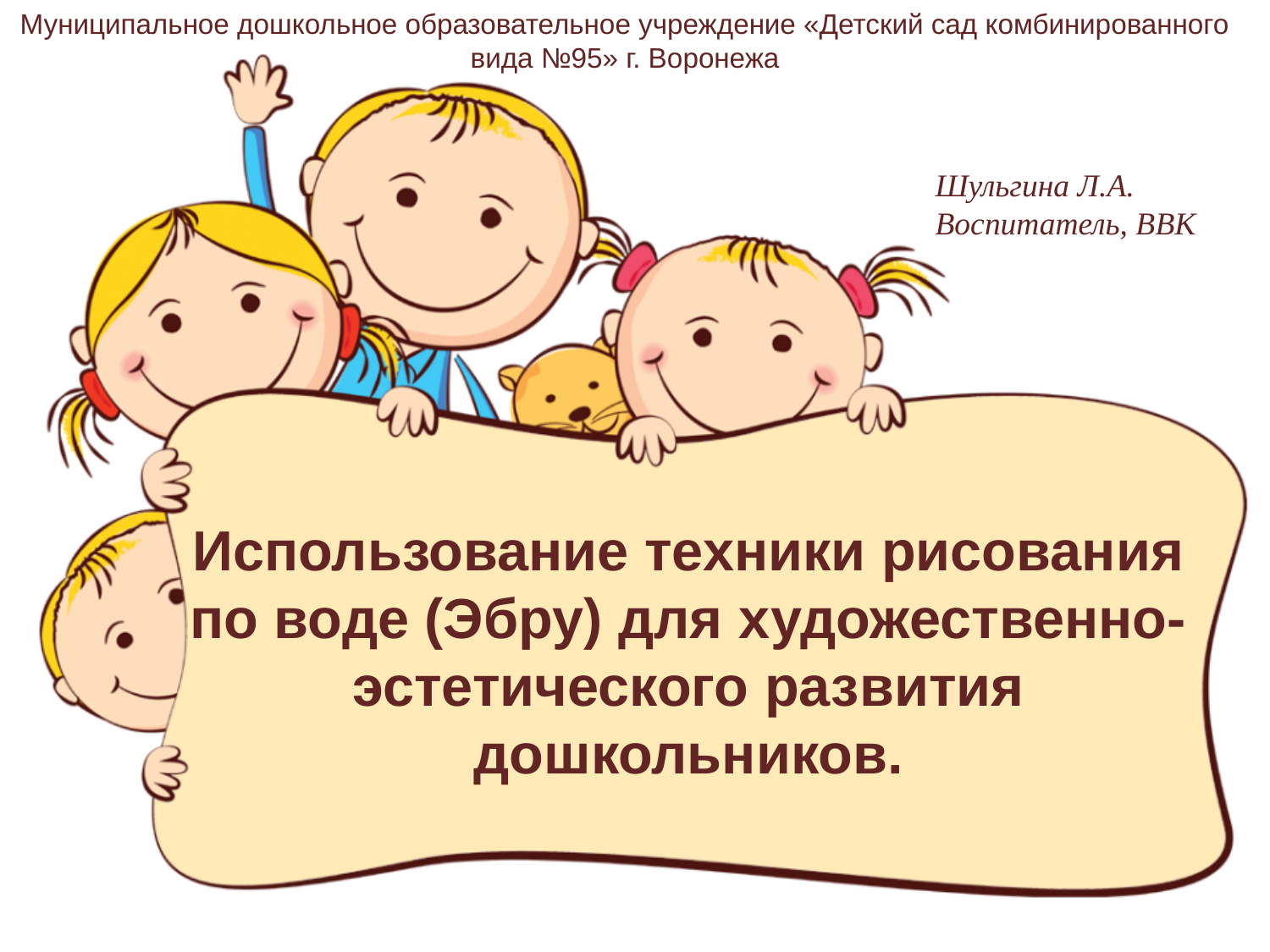

Муниципальное дошкольное образовательное учреждение «Детский сад комбинированного вида №95» г. Воронежа
Шульгина Л.А.
Воспитатель, ВВК
# Использование техники рисования по воде (Эбру) для художественно-эстетического развития дошкольников.